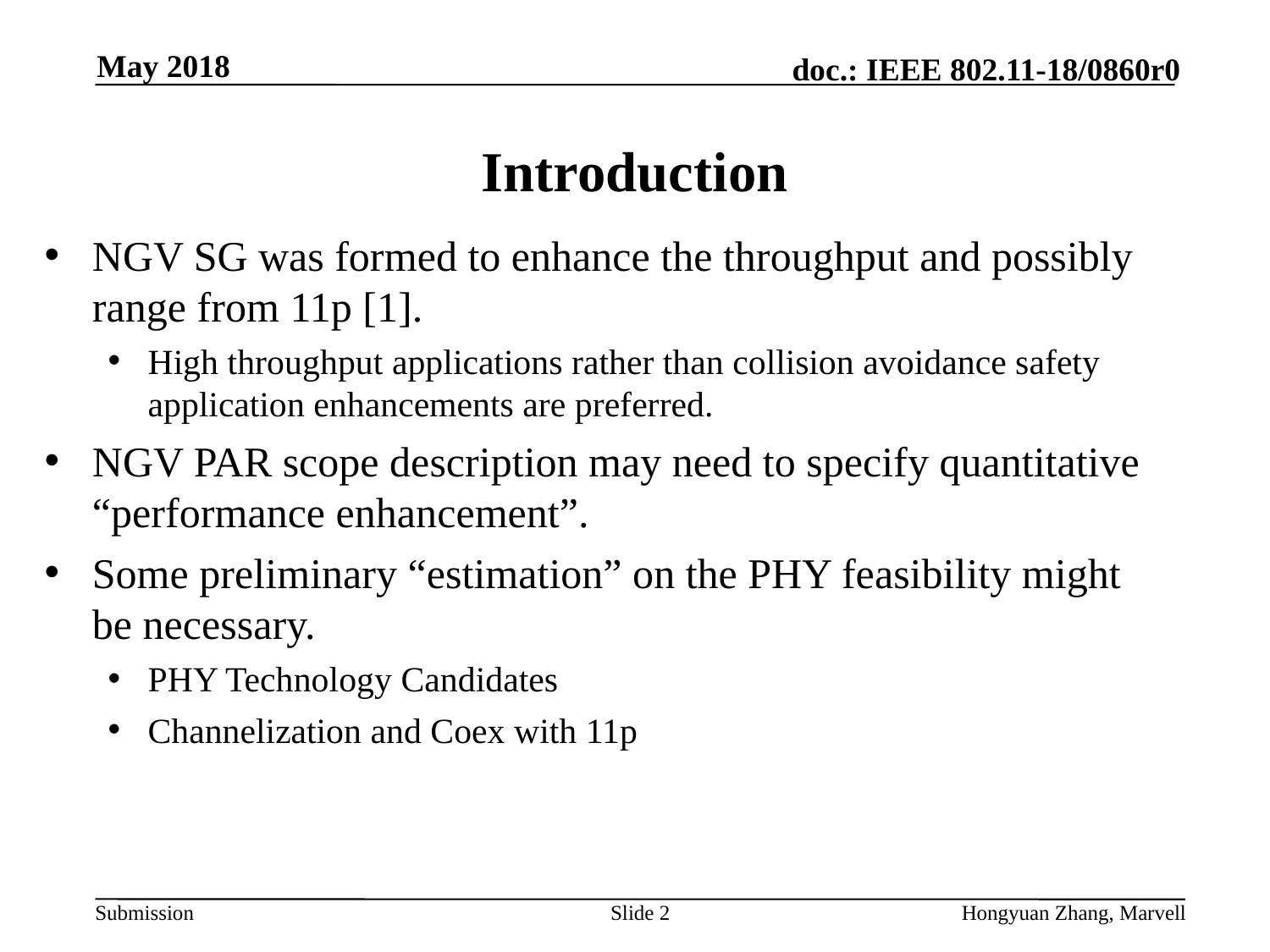

May 2018
# Introduction
NGV SG was formed to enhance the throughput and possibly range from 11p [1].
High throughput applications rather than collision avoidance safety application enhancements are preferred.
NGV PAR scope description may need to specify quantitative “performance enhancement”.
Some preliminary “estimation” on the PHY feasibility might be necessary.
PHY Technology Candidates
Channelization and Coex with 11p
Slide 2
Hongyuan Zhang, Marvell